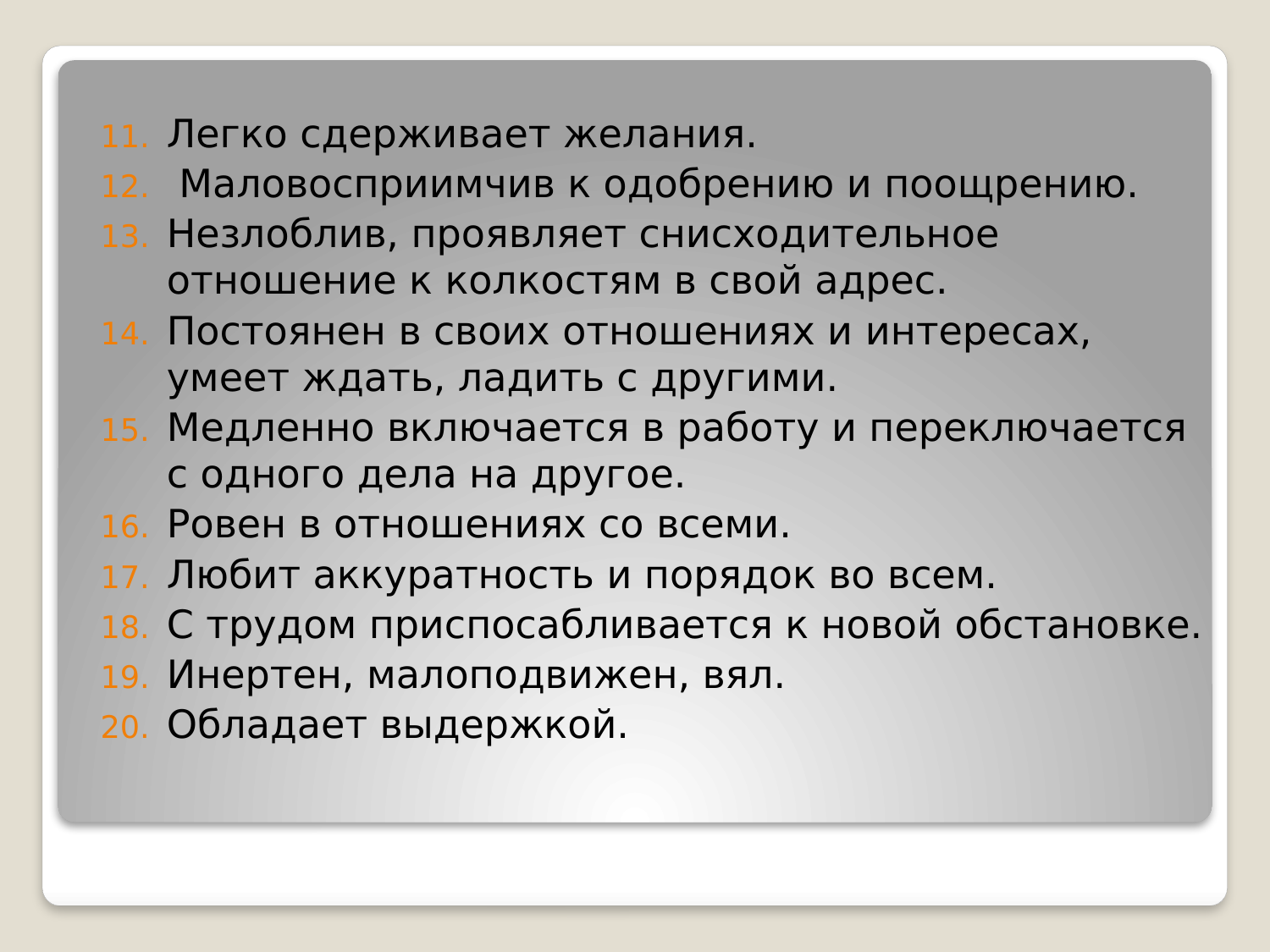

Легко сдерживает желания.
 Маловосприимчив к одобрению и поощрению.
Незлоблив, проявляет снисходительное отношение к колкостям в свой адрес.
Постоянен в своих отношениях и интересах, умеет ждать, ладить с другими.
Медленно включается в работу и переключается с одного дела на другое.
Ровен в отношениях со всеми.
Любит аккуратность и порядок во всем.
С трудом приспосабливается к новой обстановке.
Инертен, малоподвижен, вял.
Обладает выдержкой.